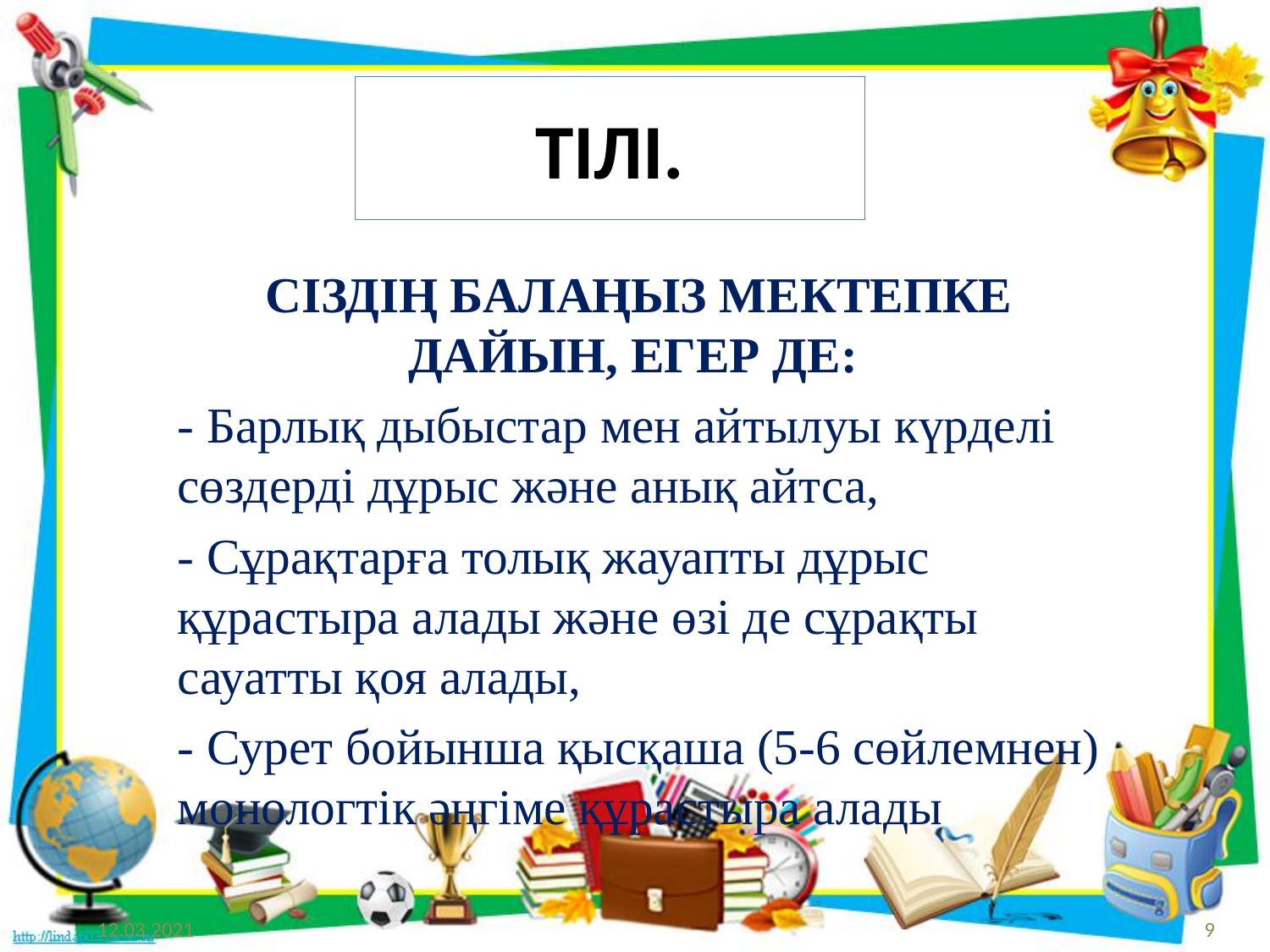

# ТІЛІ.
СІЗДІҢ БАЛАҢЫЗ МЕКТЕПКЕ ДАЙЫН, ЕГЕР ДЕ:
- Барлық дыбыстар мен айтылуы күрделі сөздерді дұрыс және анық айтса,
- Сұрақтарға толық жауапты дұрыс құрастыра алады және өзі де сұрақты сауатты қоя алады,
- Сурет бойынша қысқаша (5-6 сөйлемнен) монологтік әңгіме құрастыра алады